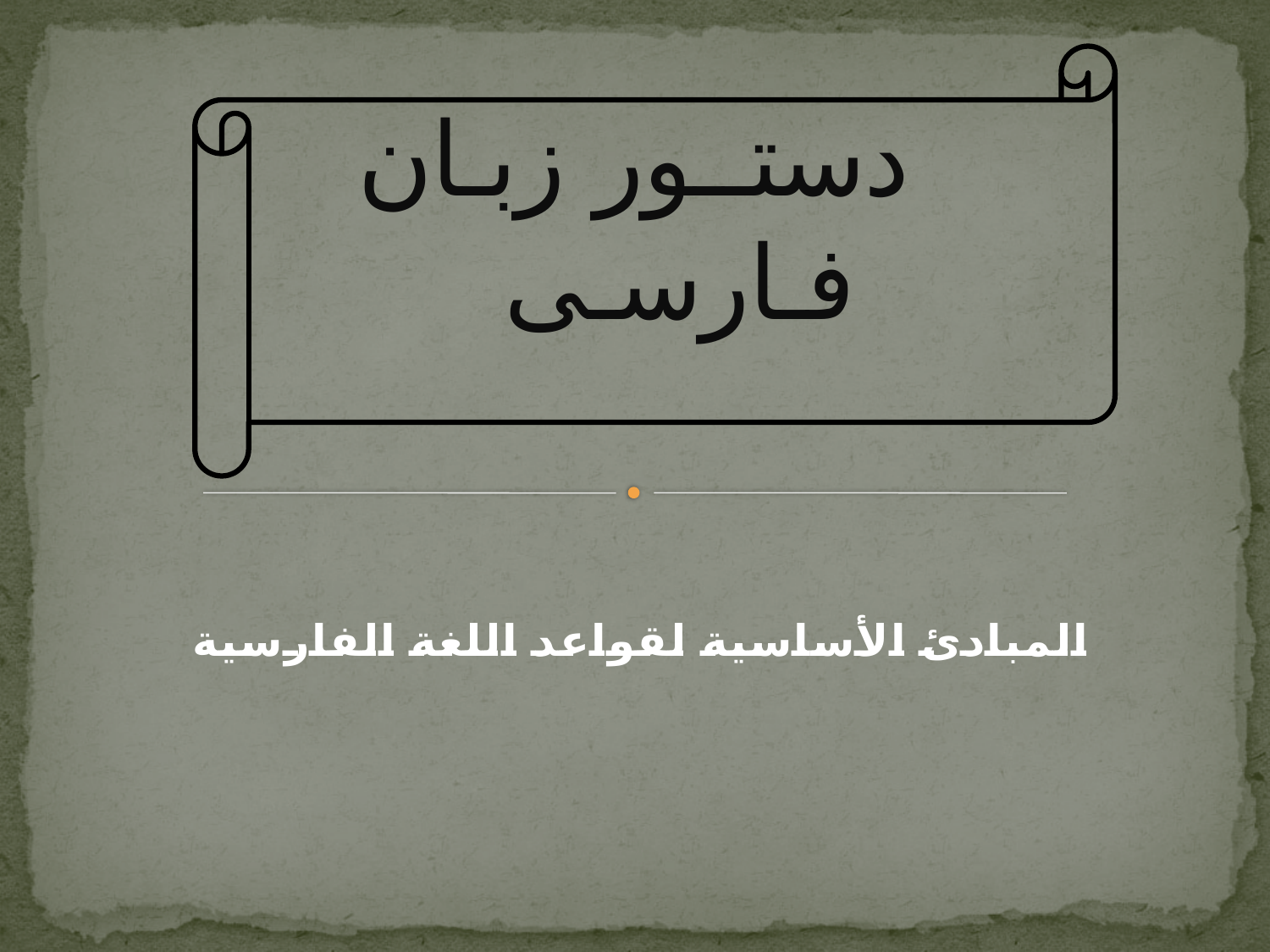

# دستــور زبـان فـارسـی

المبادئ الأساسية لقواعد اللغة الفارسية